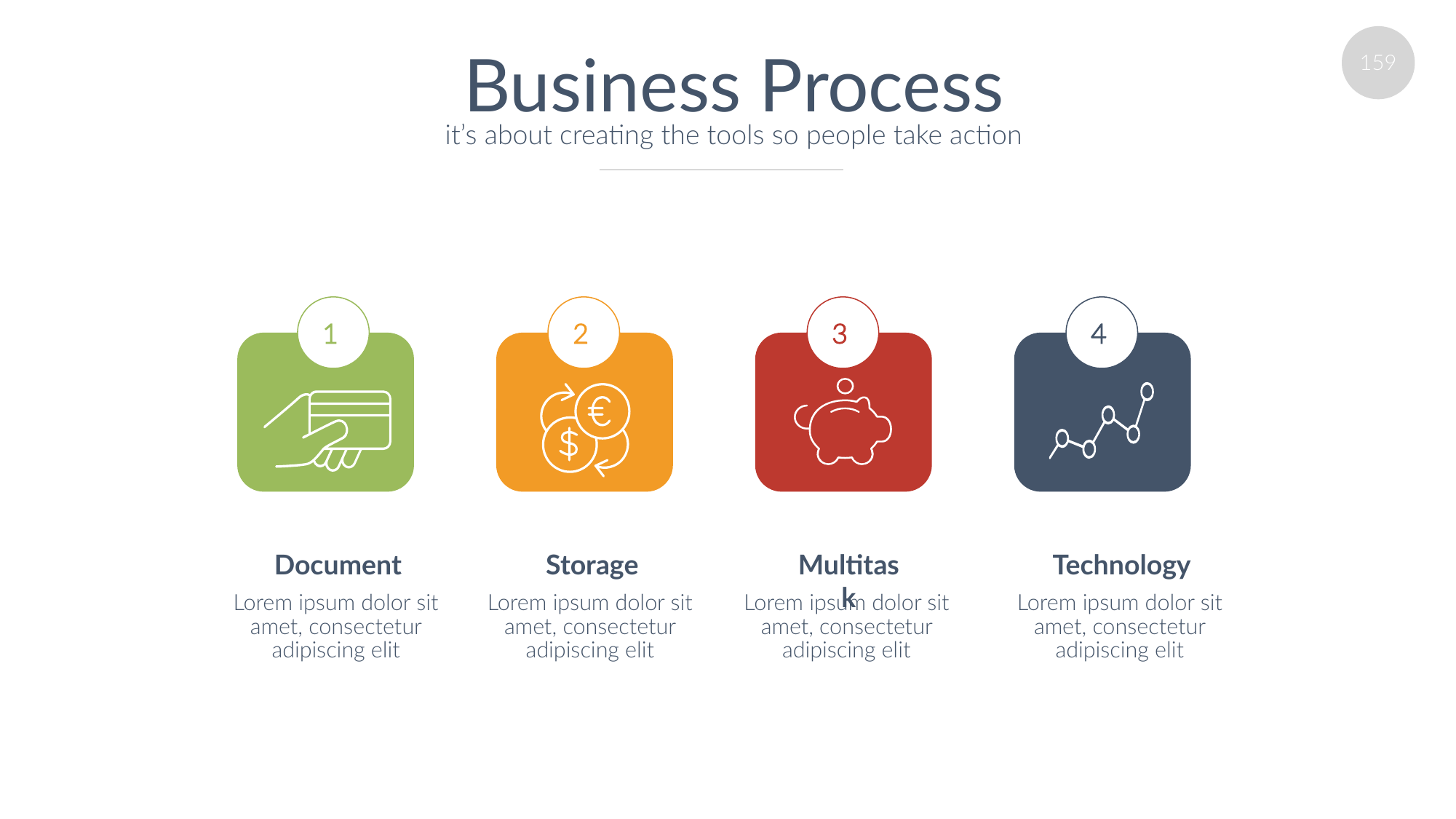

# Business Process
it’s about creating the tools so people take action

1
2
3
4

Document
Storage
Multitask
Technology
Lorem ipsum dolor sit amet, consectetur adipiscing elit
Lorem ipsum dolor sit amet, consectetur adipiscing elit
Lorem ipsum dolor sit amet, consectetur adipiscing elit
Lorem ipsum dolor sit amet, consectetur adipiscing elit